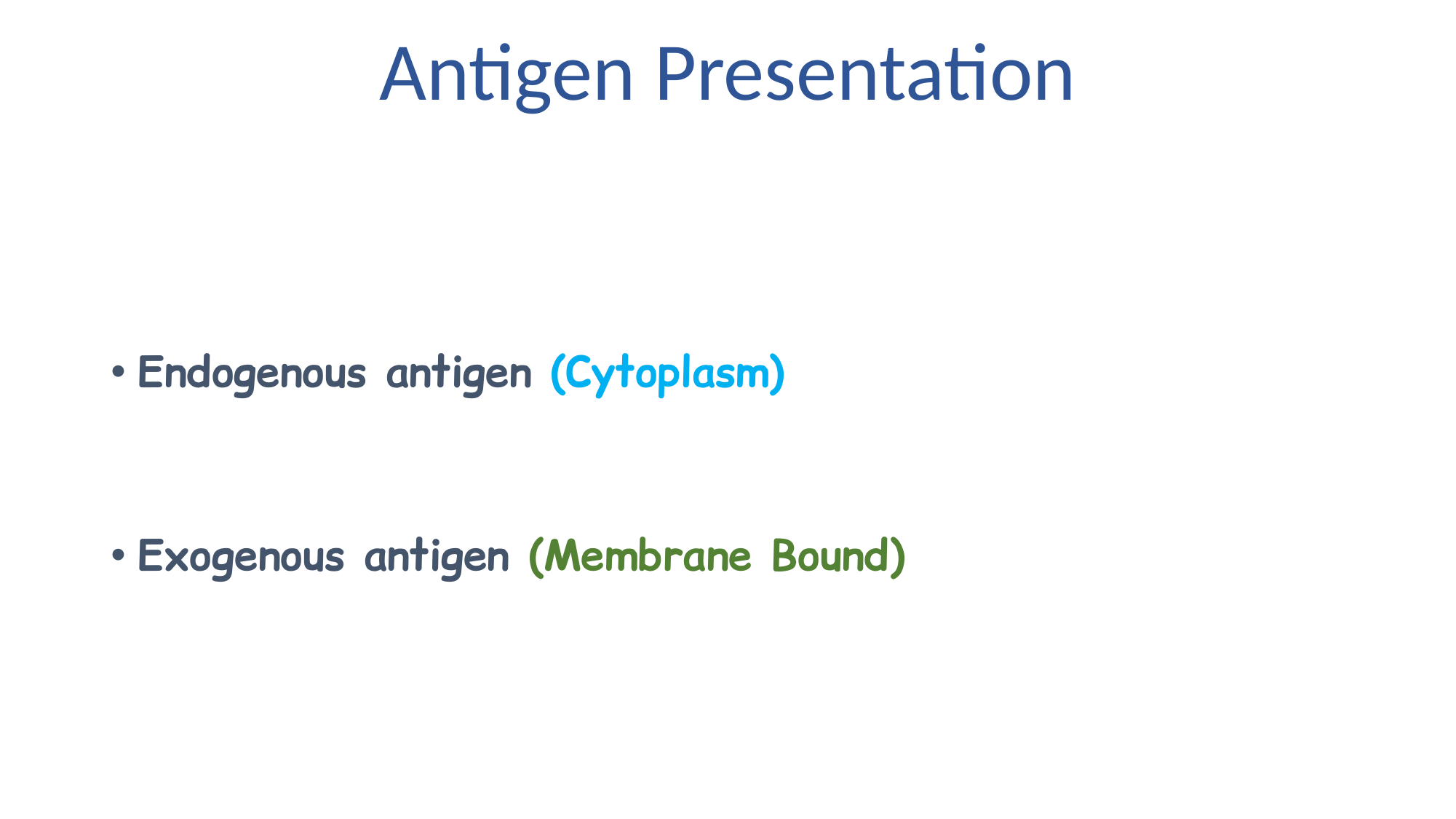

# Antigen Presentation

Endogenous antigen (Cytoplasm)

Exogenous antigen (Membrane Bound)